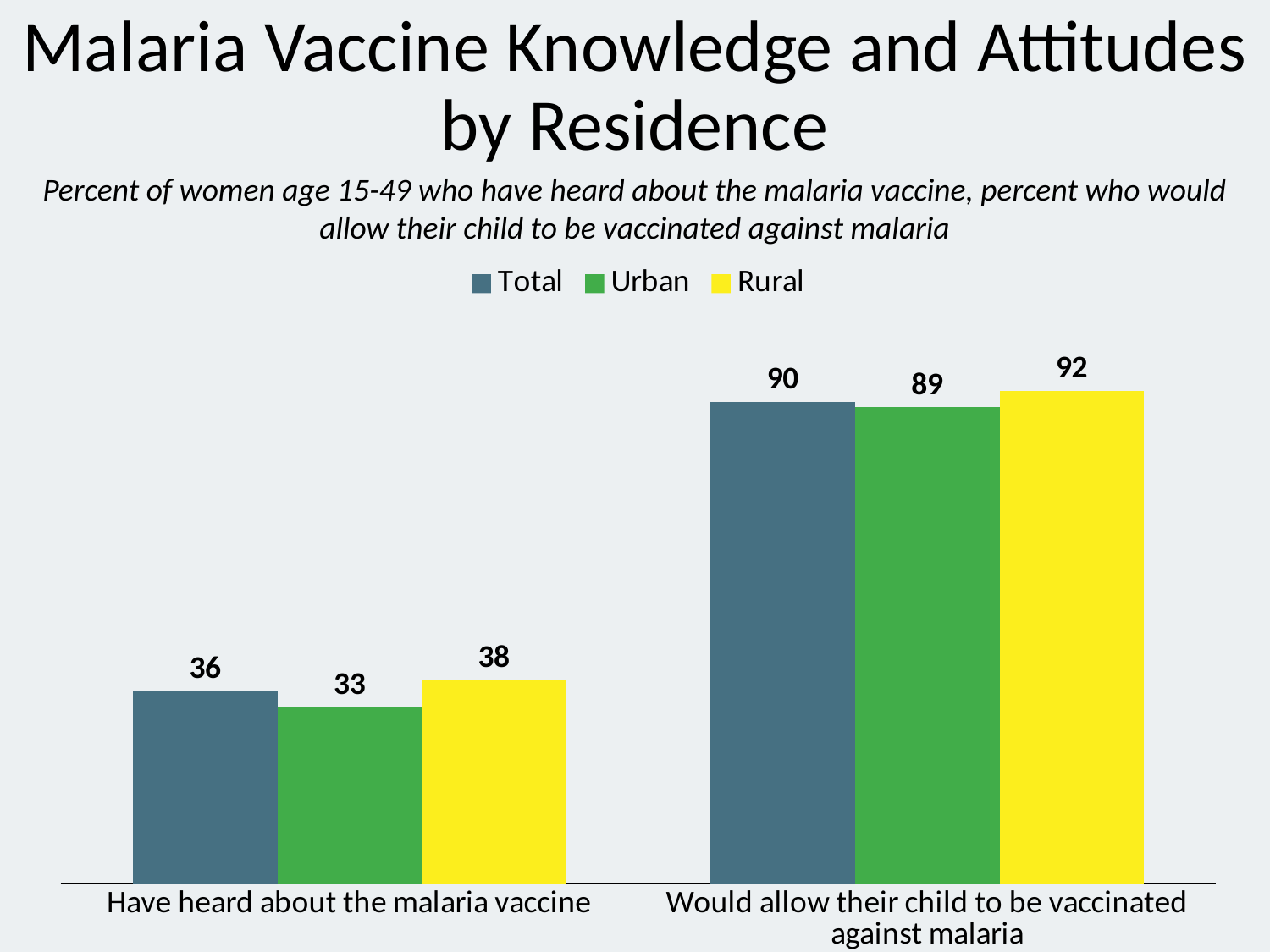

# Malaria Vaccine Knowledge and Attitudes by Residence
Percent of women age 15-49 who have heard about the malaria vaccine, percent who would allow their child to be vaccinated against malaria

### Chart

| Category | Total | Urban | Rural |
|---|---|---|---|
| Have heard about the malaria vaccine | 36.0 | 33.0 | 38.0 |
| Would allow their child to be vaccinated against malaria | 90.0 | 89.0 | 92.0 |